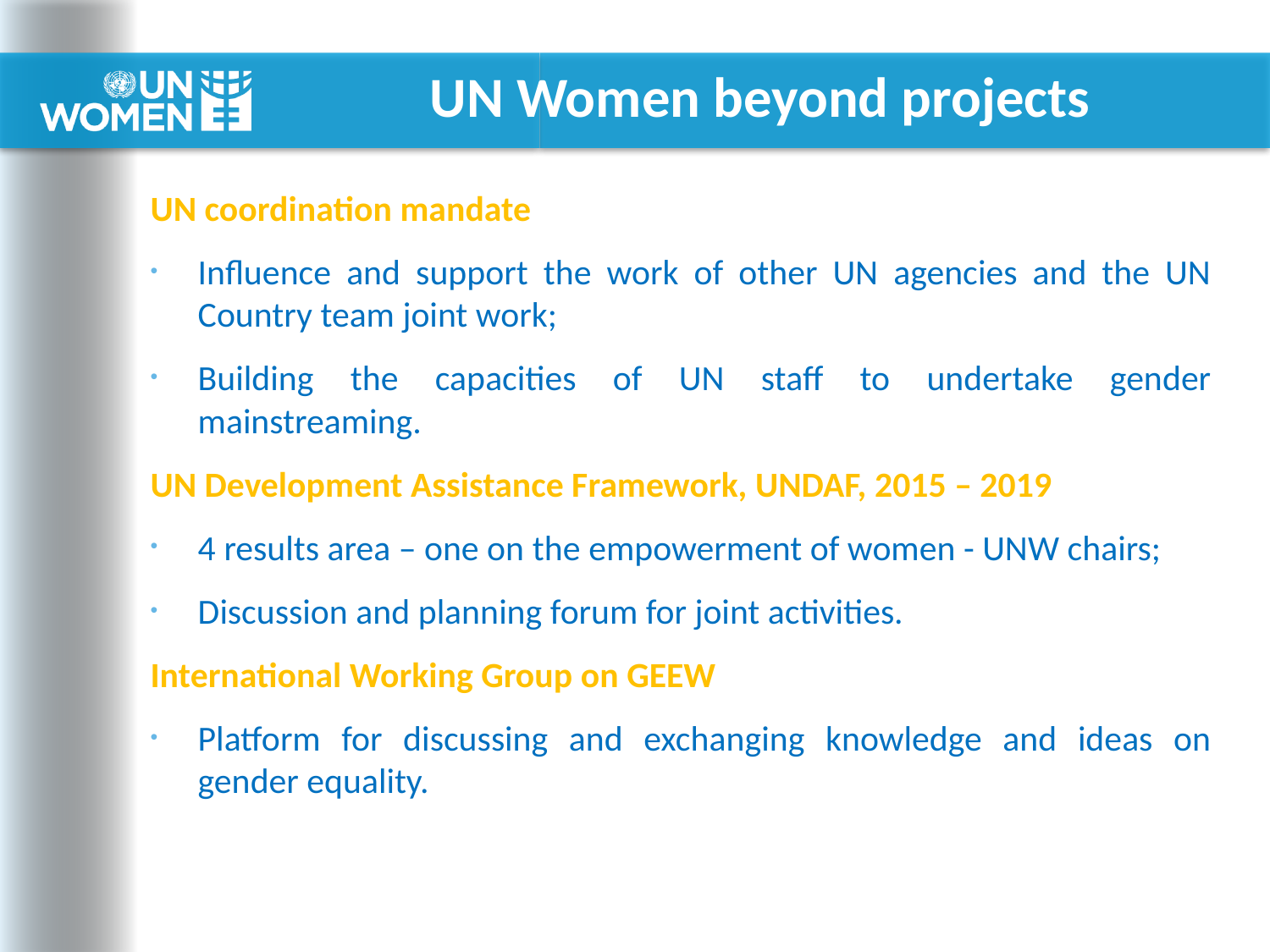

# UN Women beyond projects
UN coordination mandate
Influence and support the work of other UN agencies and the UN Country team joint work;
Building the capacities of UN staff to undertake gender mainstreaming.
UN Development Assistance Framework, UNDAF, 2015 – 2019
4 results area – one on the empowerment of women - UNW chairs;
Discussion and planning forum for joint activities.
International Working Group on GEEW
Platform for discussing and exchanging knowledge and ideas on gender equality.